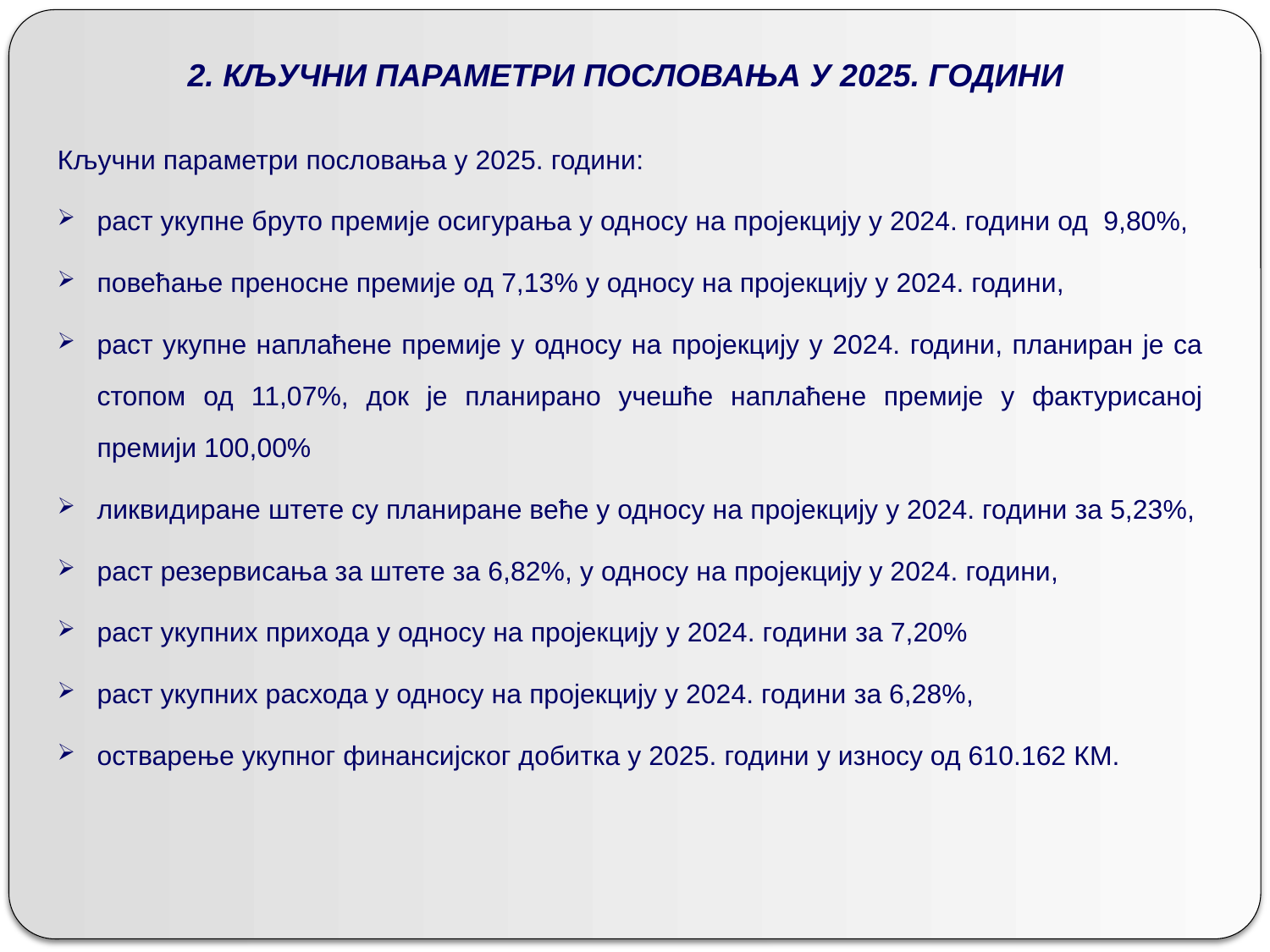

# 2. КЉУЧНИ ПАРАМЕТРИ ПОСЛОВАЊА У 2025. ГОДИНИ
Кључни параметри пословања у 2025. години:
раст укупне бруто премије осигурања у односу на пројекцију у 2024. години од  9,80%,
повећање преносне премије од 7,13% у односу на пројекцију у 2024. години,
раст укупне наплаћене премије у односу на пројекцију у 2024. години, планиран је са стопом од 11,07%, док је планирано учешће наплаћене премије у фактурисаној премији 100,00%
ликвидиранe штетe су планиране веће у односу на пројекцију у 2024. години за 5,23%,
раст резервисања за штете за 6,82%, у односу на пројекцију у 2024. години,
раст укупних прихода у односу на пројекцију у 2024. години за 7,20%
раст укупних расхода у односу на пројекцију у 2024. години за 6,28%,
остварење укупног финансијског добитка у 2025. години у износу од 610.162 КМ.